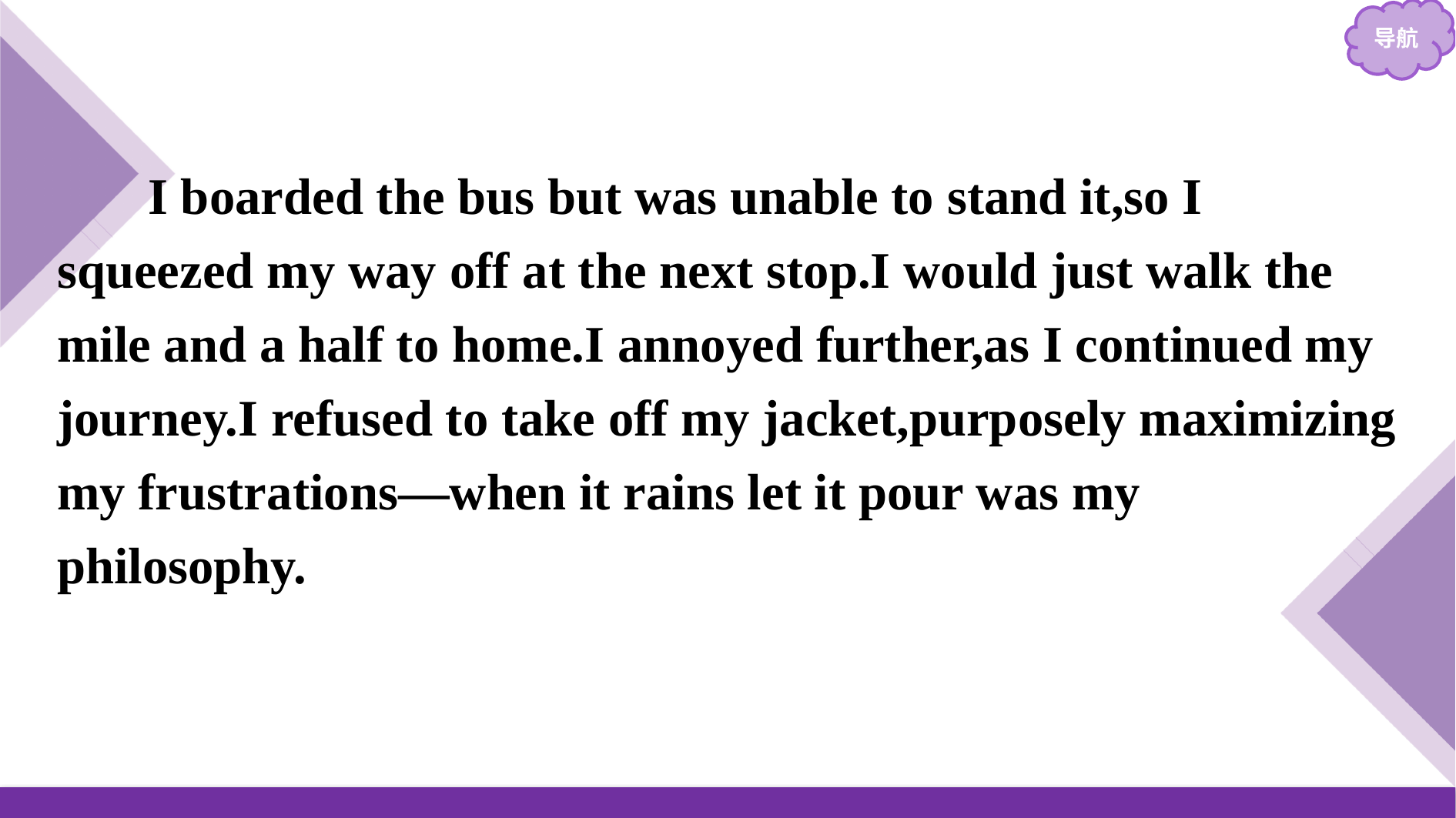

I boarded the bus but was unable to stand it,so I squeezed my way off at the next stop.I would just walk the mile and a half to home.I annoyed further,as I continued my journey.I refused to take off my jacket,purposely maximizing my frustrations—when it rains let it pour was my philosophy.